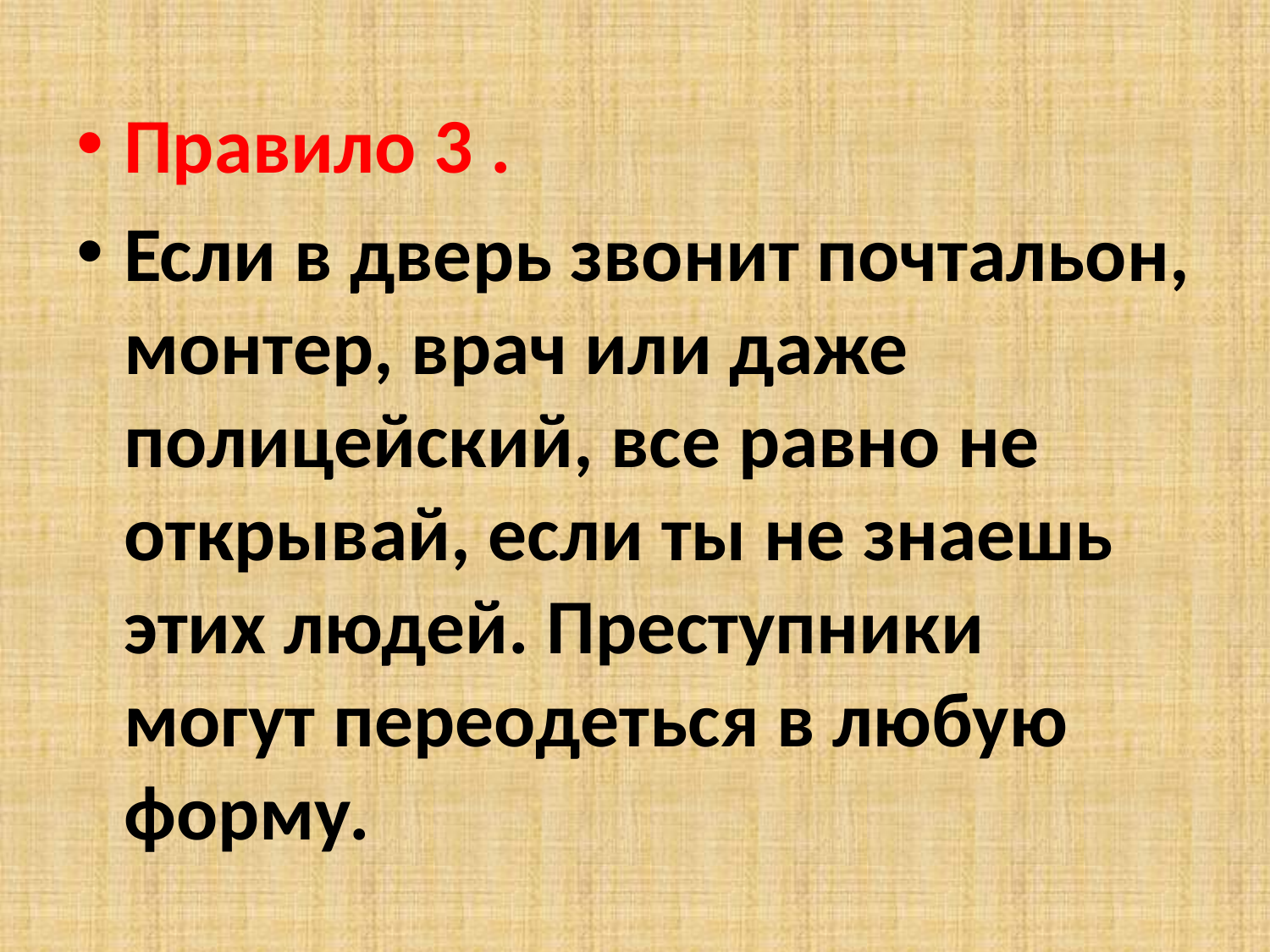

Правило 3 .
Если в дверь звонит почтальон, монтер, врач или даже полицейский, все равно не открывай, если ты не знаешь этих людей. Преступники могут переодеться в любую форму.